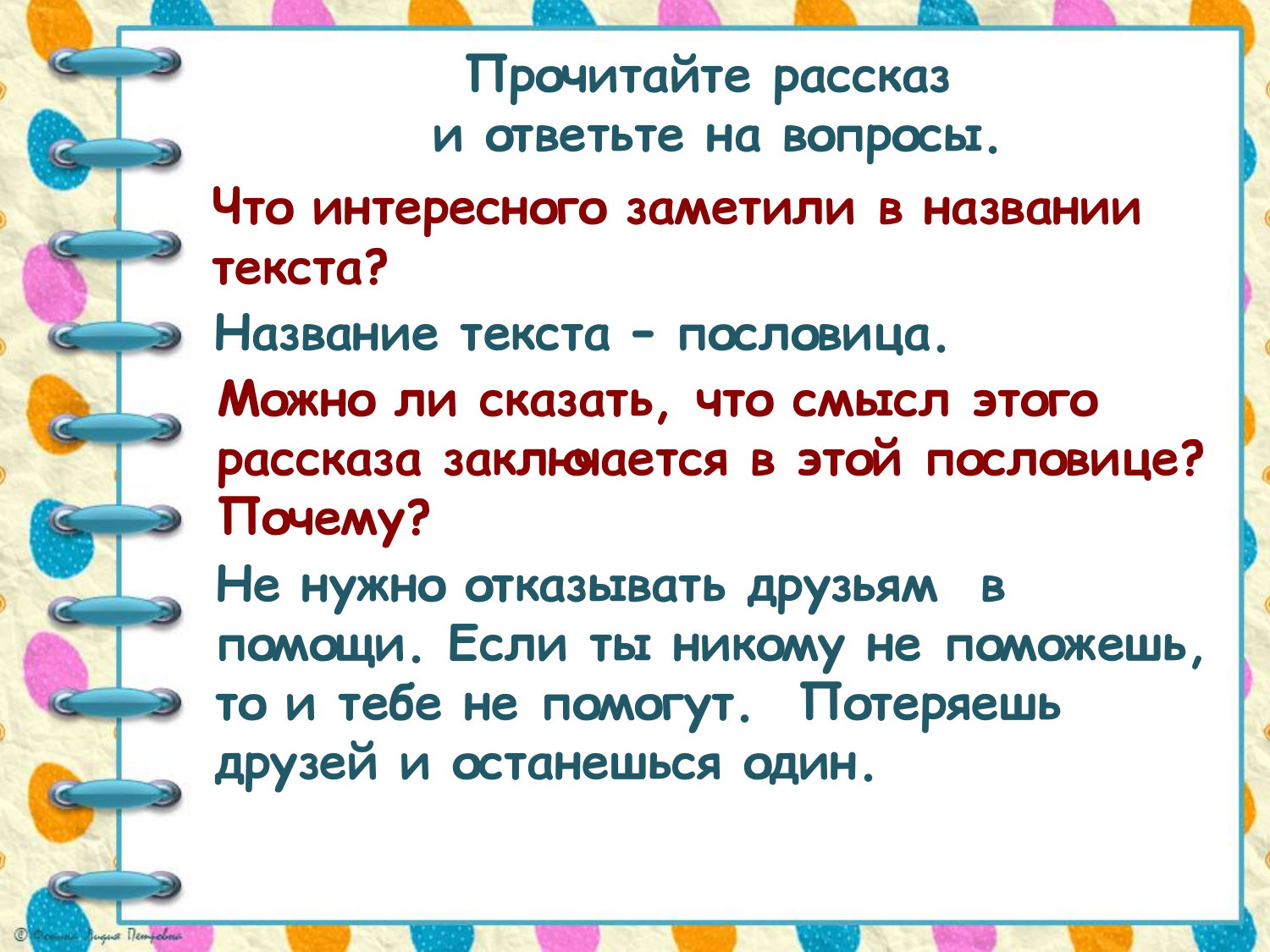

Прочитайте рассказ
и ответьте на вопросы.
Что интересного заметили в названии текста?
Название текста – пословица.
Можно ли сказать, что смысл этого рассказа заключается в этой пословице? Почему?
Не нужно отказывать друзьям  в помощи. Если ты никому не поможешь, то и тебе не помогут.  Потеряешь друзей и останешься один.